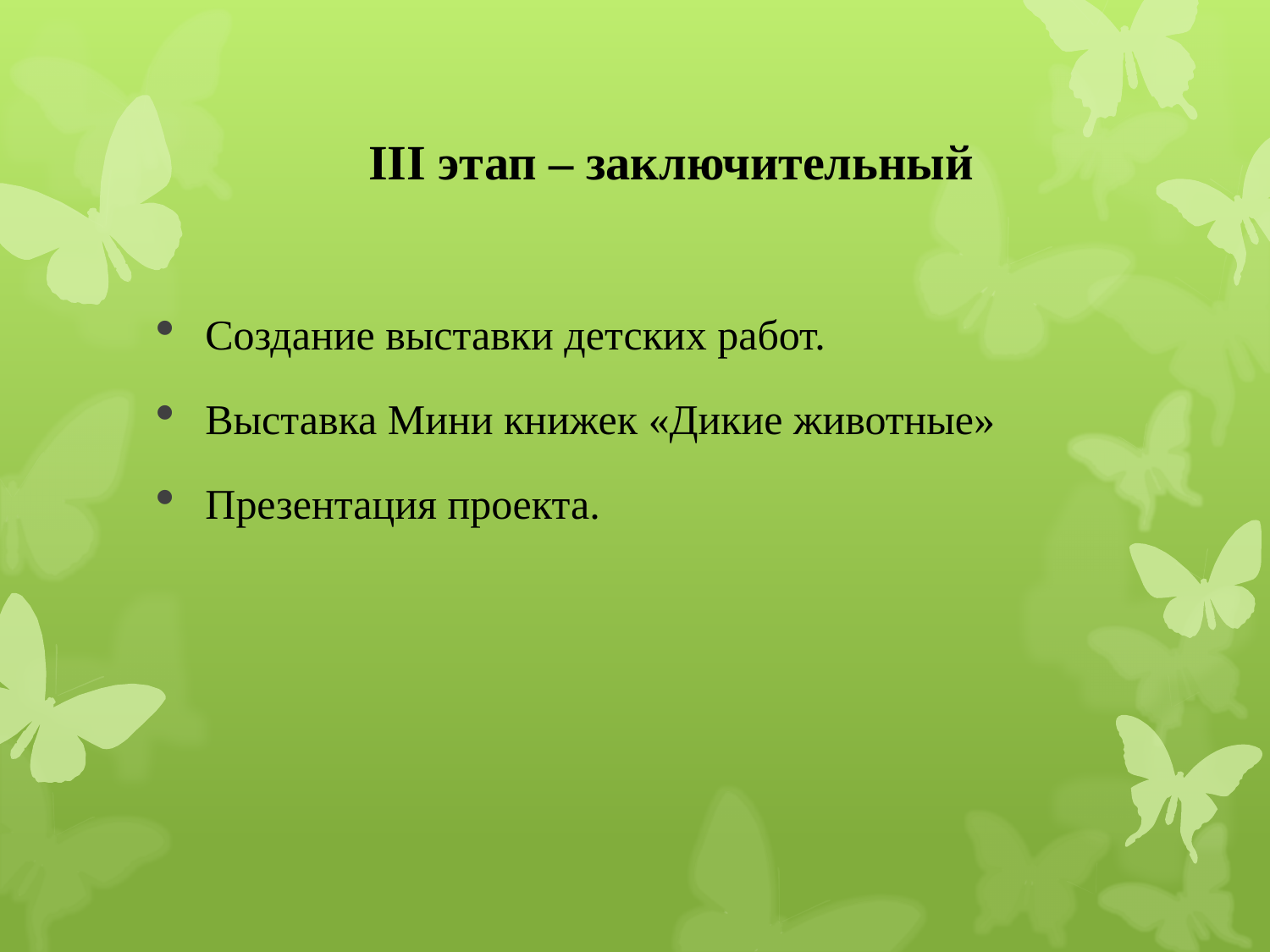

# III этап – заключительный
Создание выставки детских работ.
Выставка Мини книжек «Дикие животные»
Презентация проекта.